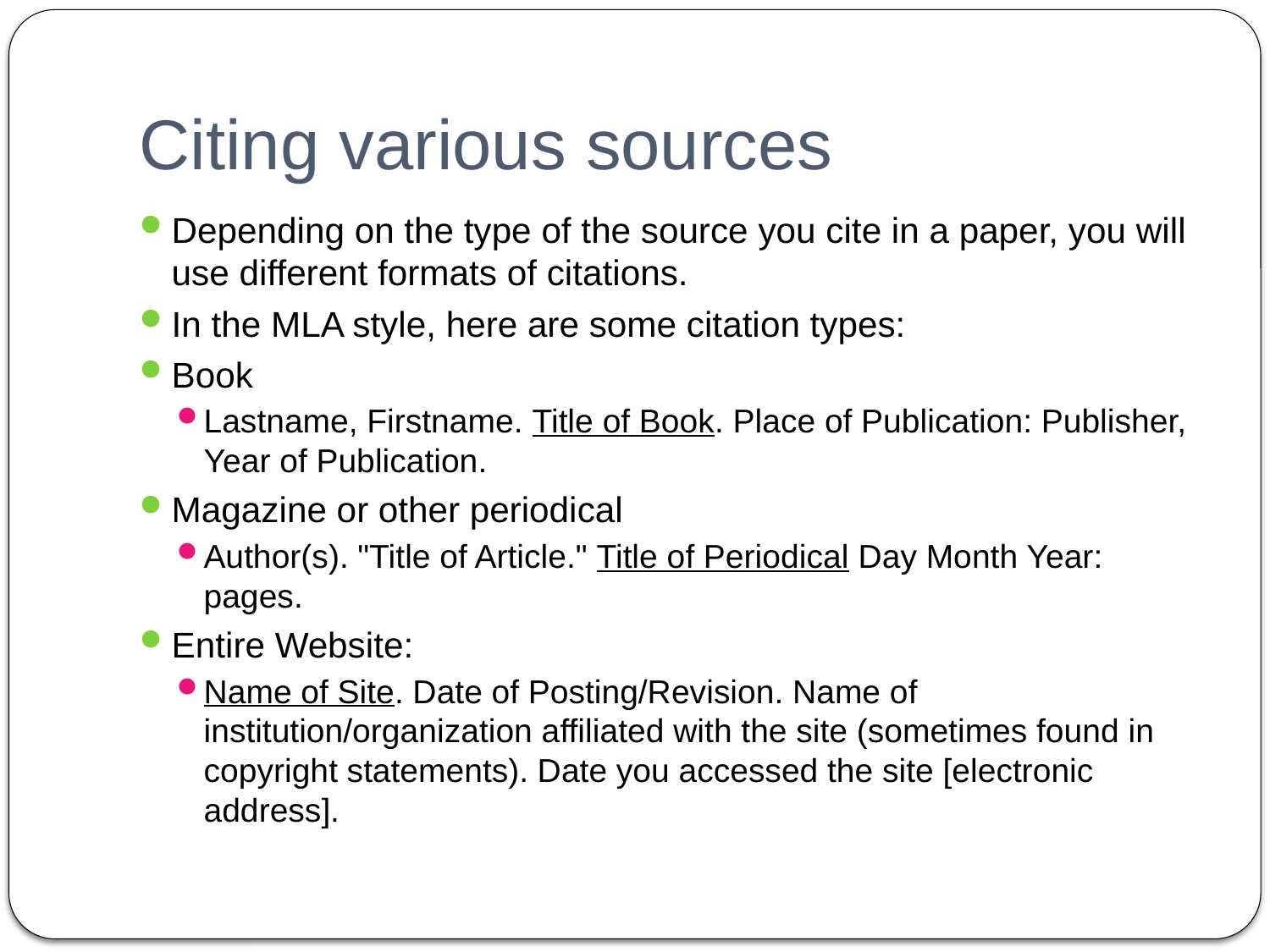

# Citing various sources
Depending on the type of the source you cite in a paper, you will use different formats of citations.
In the MLA style, here are some citation types:
Book
Lastname, Firstname. Title of Book. Place of Publication: Publisher, Year of Publication.
Magazine or other periodical
Author(s). "Title of Article." Title of Periodical Day Month Year: pages.
Entire Website:
Name of Site. Date of Posting/Revision. Name of institution/organization affiliated with the site (sometimes found in copyright statements). Date you accessed the site [electronic address].